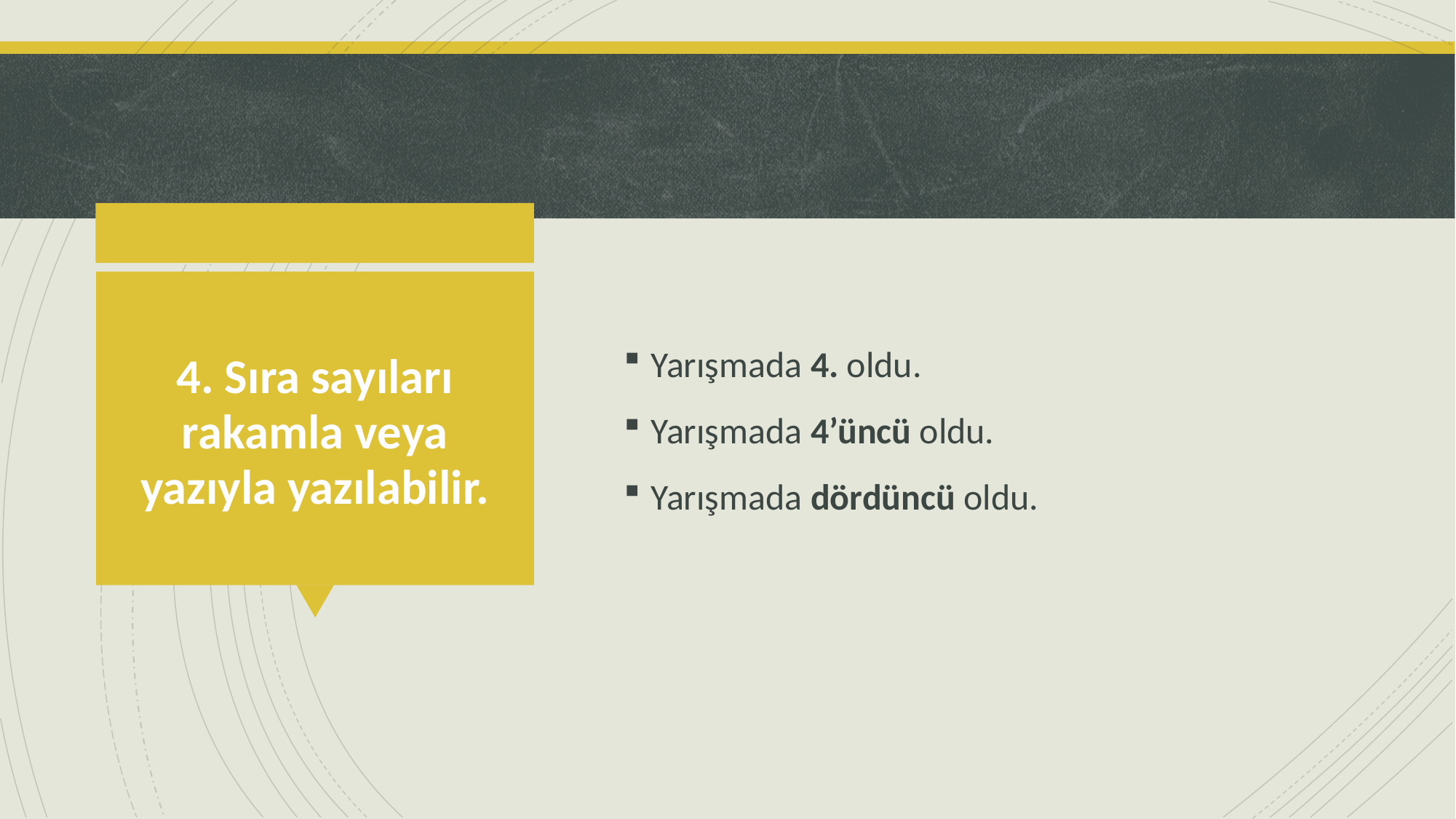

Yarışmada 4. oldu.
Yarışmada 4’üncü oldu.
Yarışmada dördüncü oldu.
# 4. Sıra sayıları rakamla veya yazıyla yazılabilir.